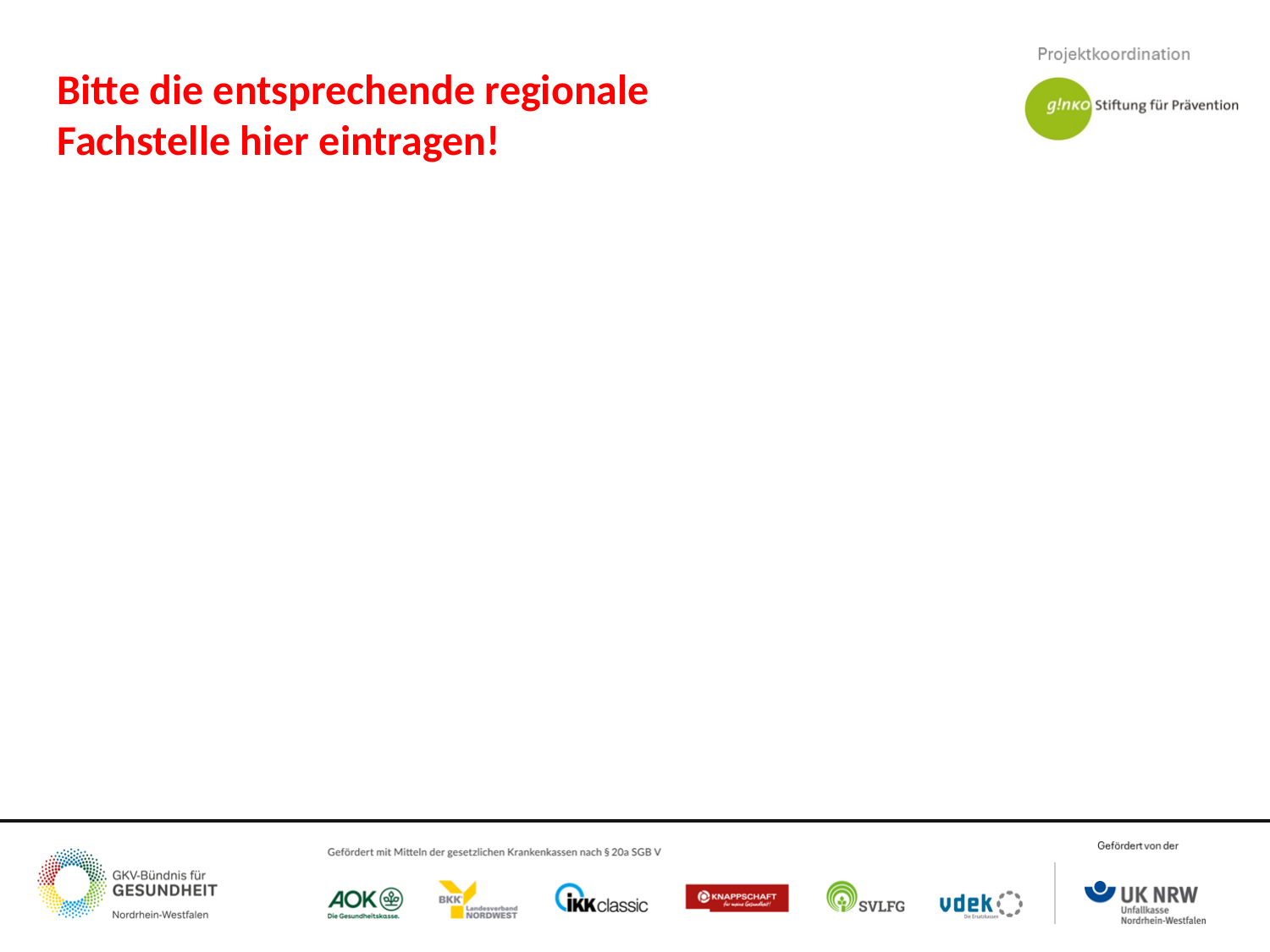

Bitte die entsprechende regionale Fachstelle hier eintragen!